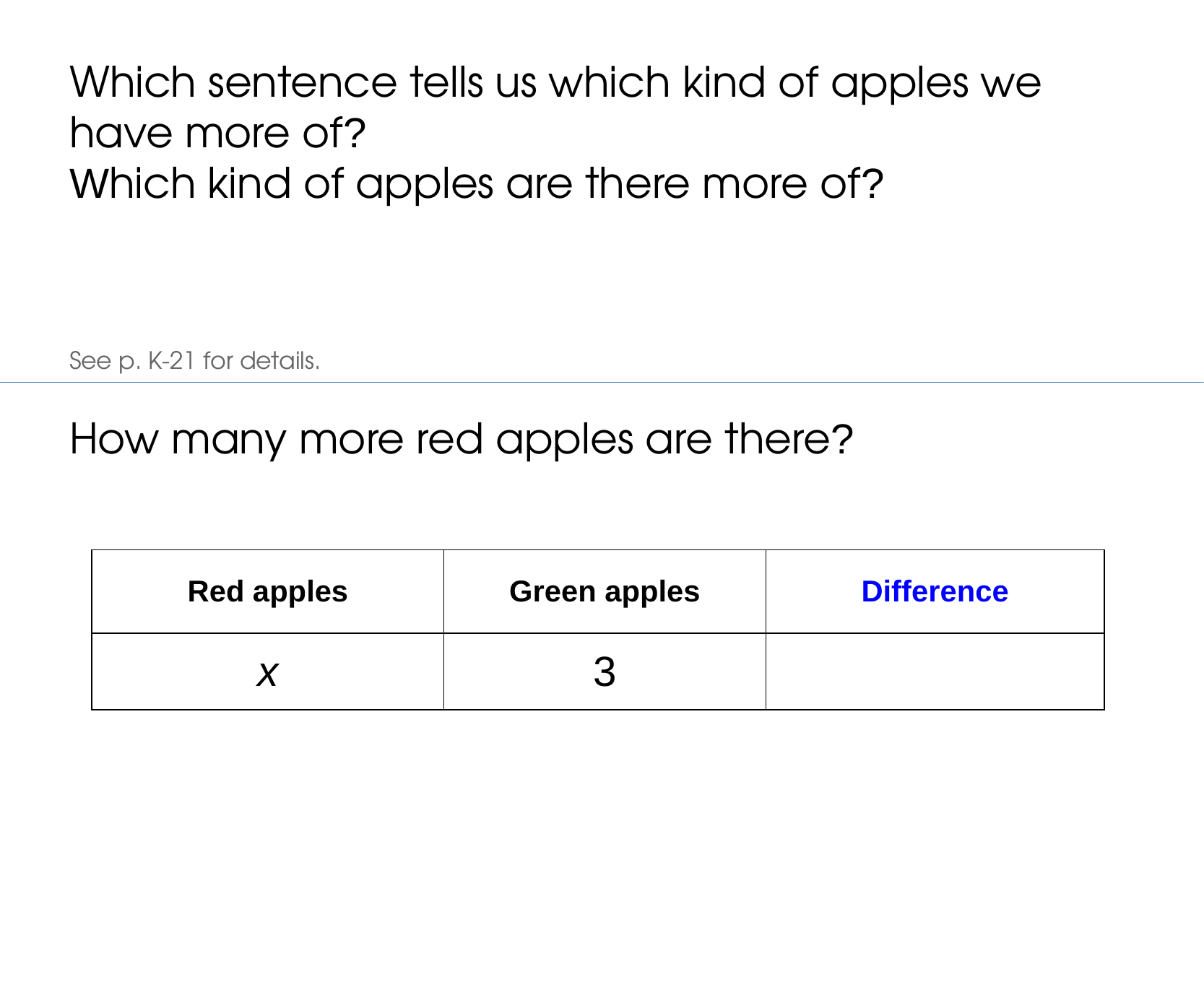

Which sentence tells us which kind of apples we have more of?
Which kind of apples are there more of?
See p. K-21 for details.
How many more red apples are there?
| Red apples | Green apples | Difference |
| --- | --- | --- |
| x | 3 |  |